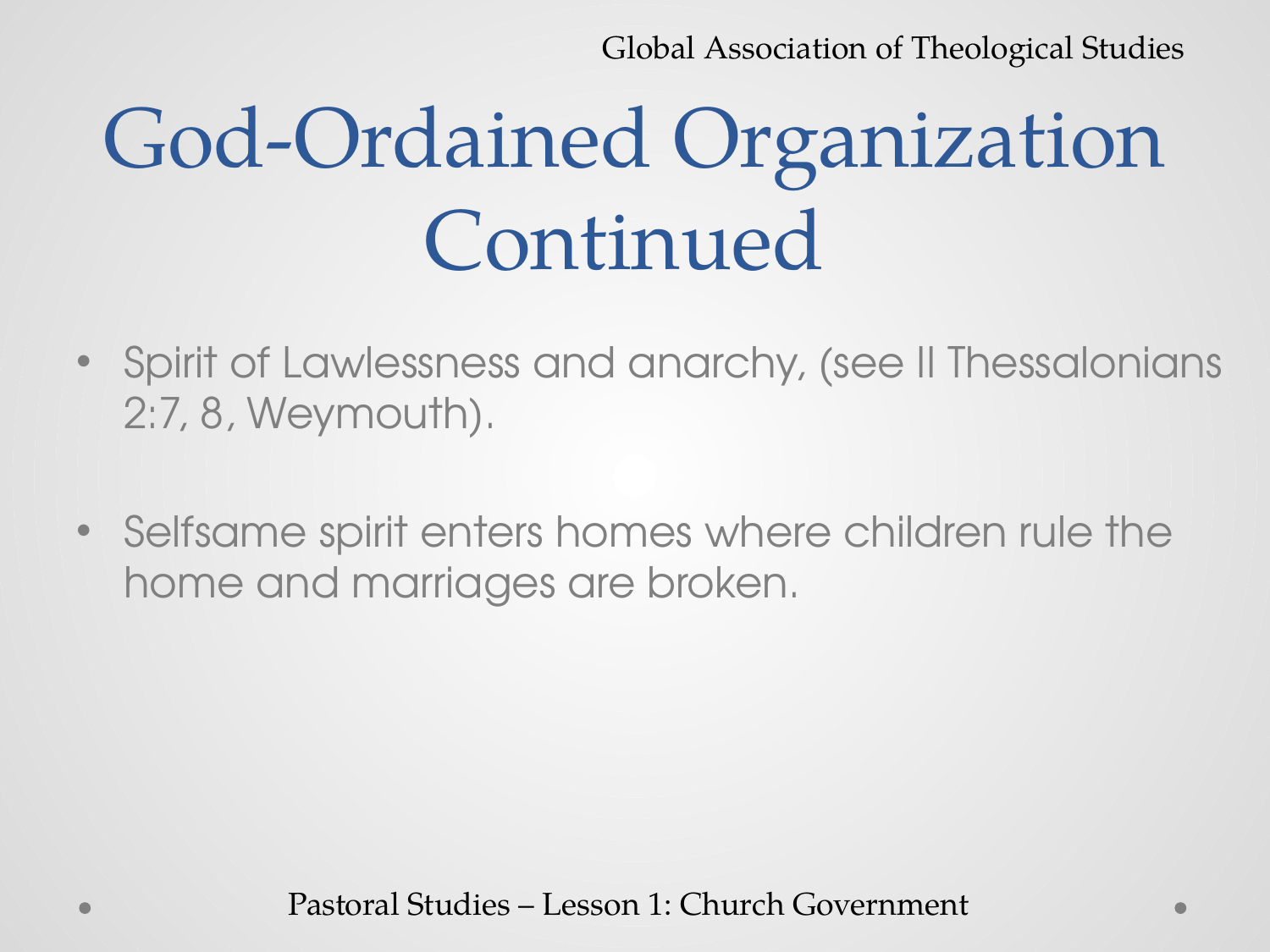

Global Association of Theological Studies
# God-Ordained Organization Continued
Spirit of Lawlessness and anarchy, (see II Thessalonians 2:7, 8, Weymouth).

Selfsame spirit enters homes where children rule the home and marriages are broken.

Pastoral Studies – Lesson 1: Church Government